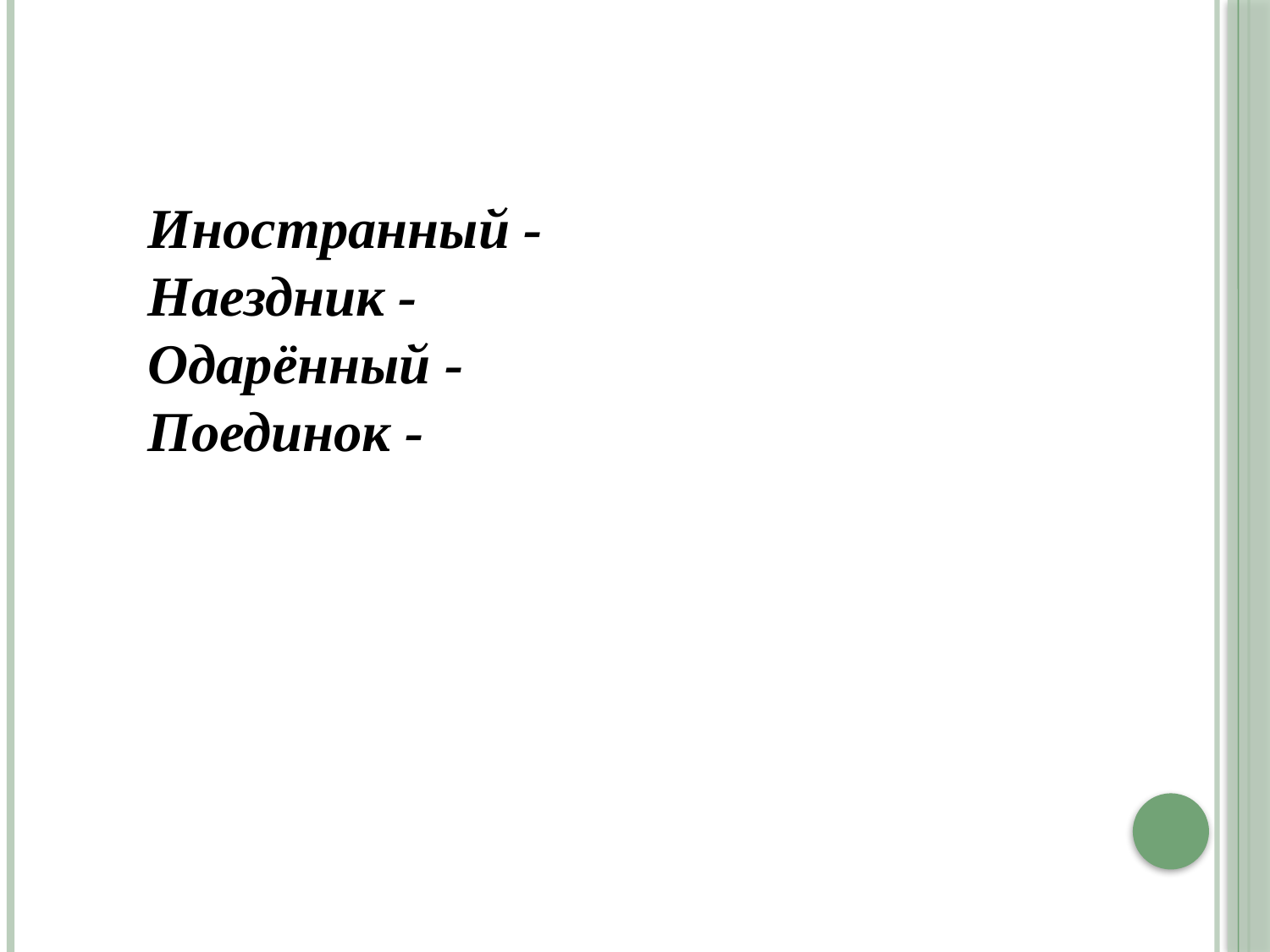

Иностранный -
Наездник -
Одарённый -
Поединок -